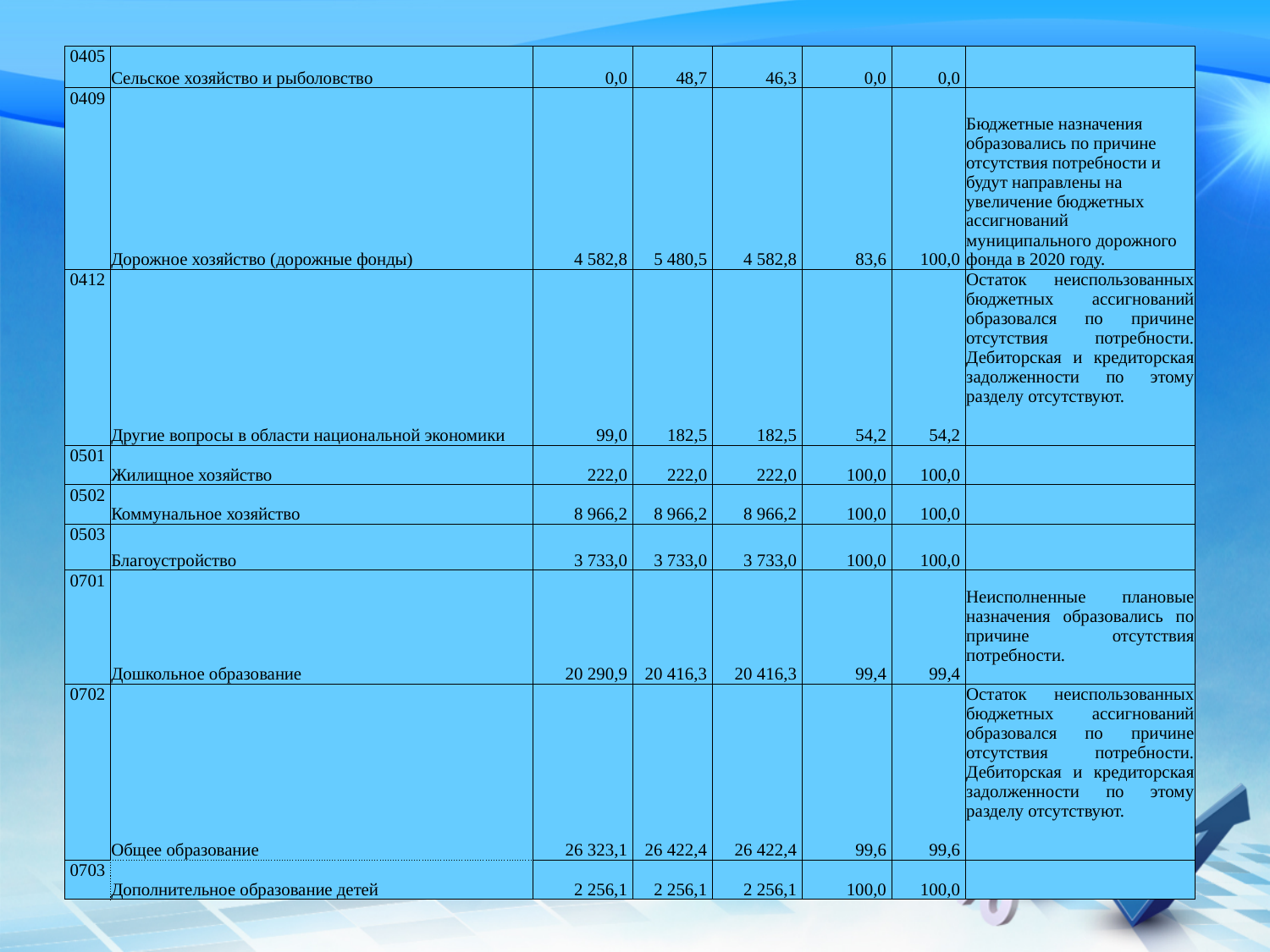

| 0405 | Сельское хозяйство и рыболовство | 0,0 | 48,7 | 46,3 | 0,0 | 0,0 |  |
| --- | --- | --- | --- | --- | --- | --- | --- |
| 0409 | Дорожное хозяйство (дорожные фонды) | 4 582,8 | 5 480,5 | 4 582,8 | 83,6 | 100,0 | Бюджетные назначения образовались по причине отсутствия потребности и будут направлены на увеличение бюджетных ассигнований муниципального дорожного фонда в 2020 году. |
| 0412 | Другие вопросы в области национальной экономики | 99,0 | 182,5 | 182,5 | 54,2 | 54,2 | Остаток неиспользованных бюджетных ассигнований образовался по причине отсутствия потребности. Дебиторская и кредиторская задолженности по этому разделу отсутствуют. |
| 0501 | Жилищное хозяйство | 222,0 | 222,0 | 222,0 | 100,0 | 100,0 |  |
| 0502 | Коммунальное хозяйство | 8 966,2 | 8 966,2 | 8 966,2 | 100,0 | 100,0 |  |
| 0503 | Благоустройство | 3 733,0 | 3 733,0 | 3 733,0 | 100,0 | 100,0 |  |
| 0701 | Дошкольное образование | 20 290,9 | 20 416,3 | 20 416,3 | 99,4 | 99,4 | Неисполненные плановые назначения образовались по причине отсутствия потребности. |
| 0702 | Общее образование | 26 323,1 | 26 422,4 | 26 422,4 | 99,6 | 99,6 | Остаток неиспользованных бюджетных ассигнований образовался по причине отсутствия потребности. Дебиторская и кредиторская задолженности по этому разделу отсутствуют. |
| 0703 | Дополнительное образование детей | 2 256,1 | 2 256,1 | 2 256,1 | 100,0 | 100,0 |  |